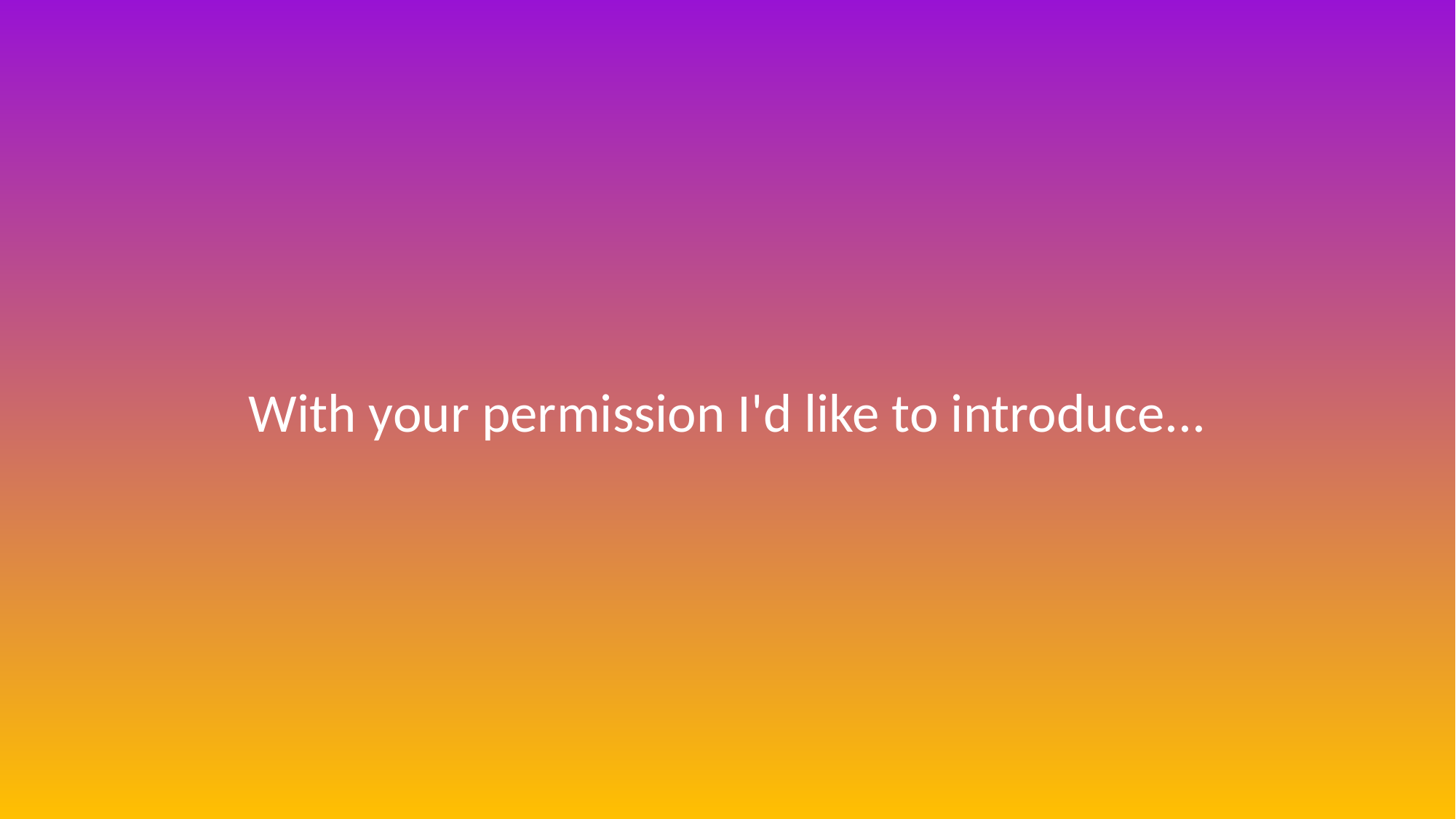

# With your permission I'd like to introduce...